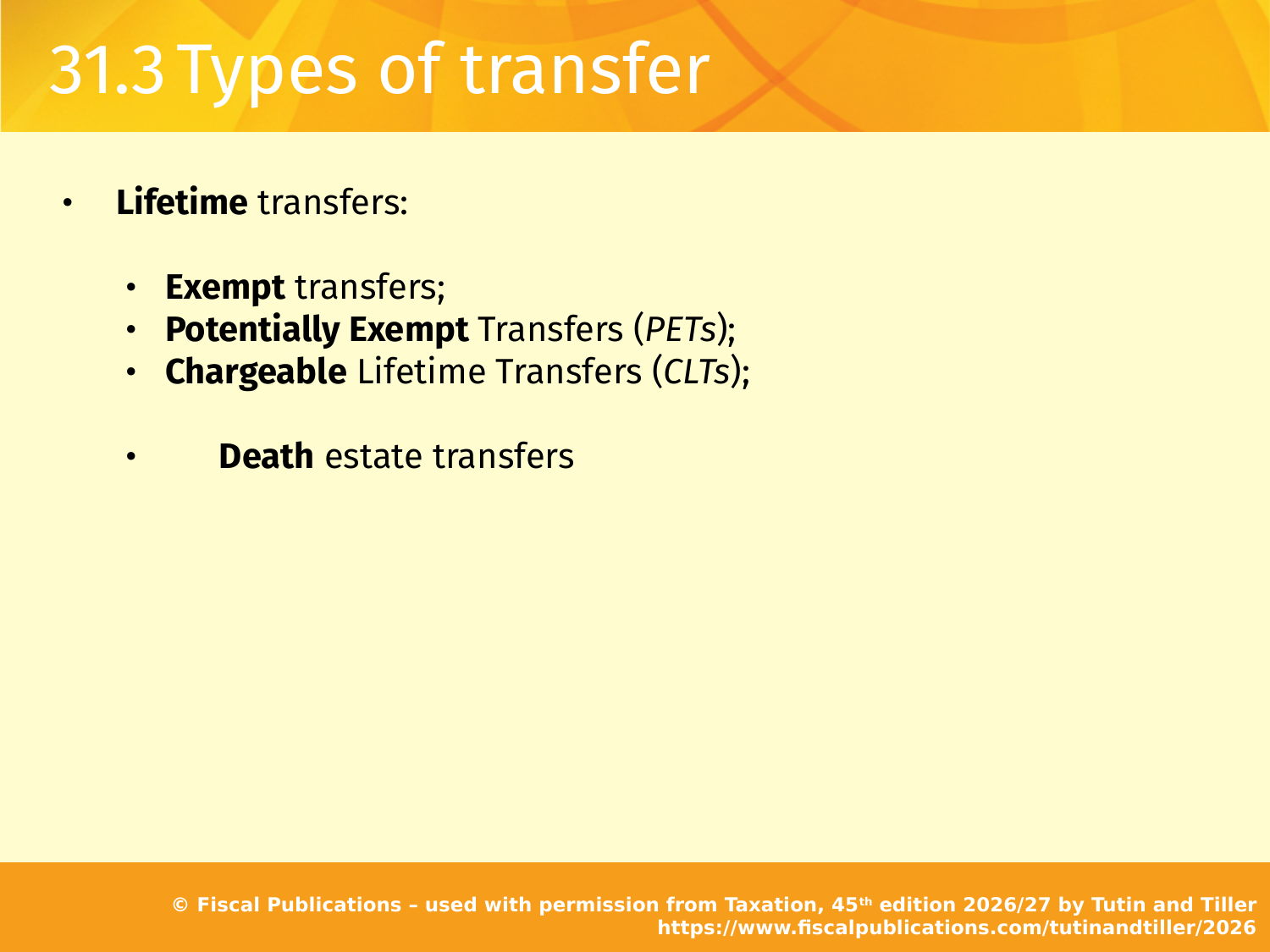

31.3	Types of transfer

•	Lifetime transfers:

•	Exempt transfers;
•	Potentially Exempt Transfers (PETs);
•	Chargeable Lifetime Transfers (CLTs);

•	Death estate transfers